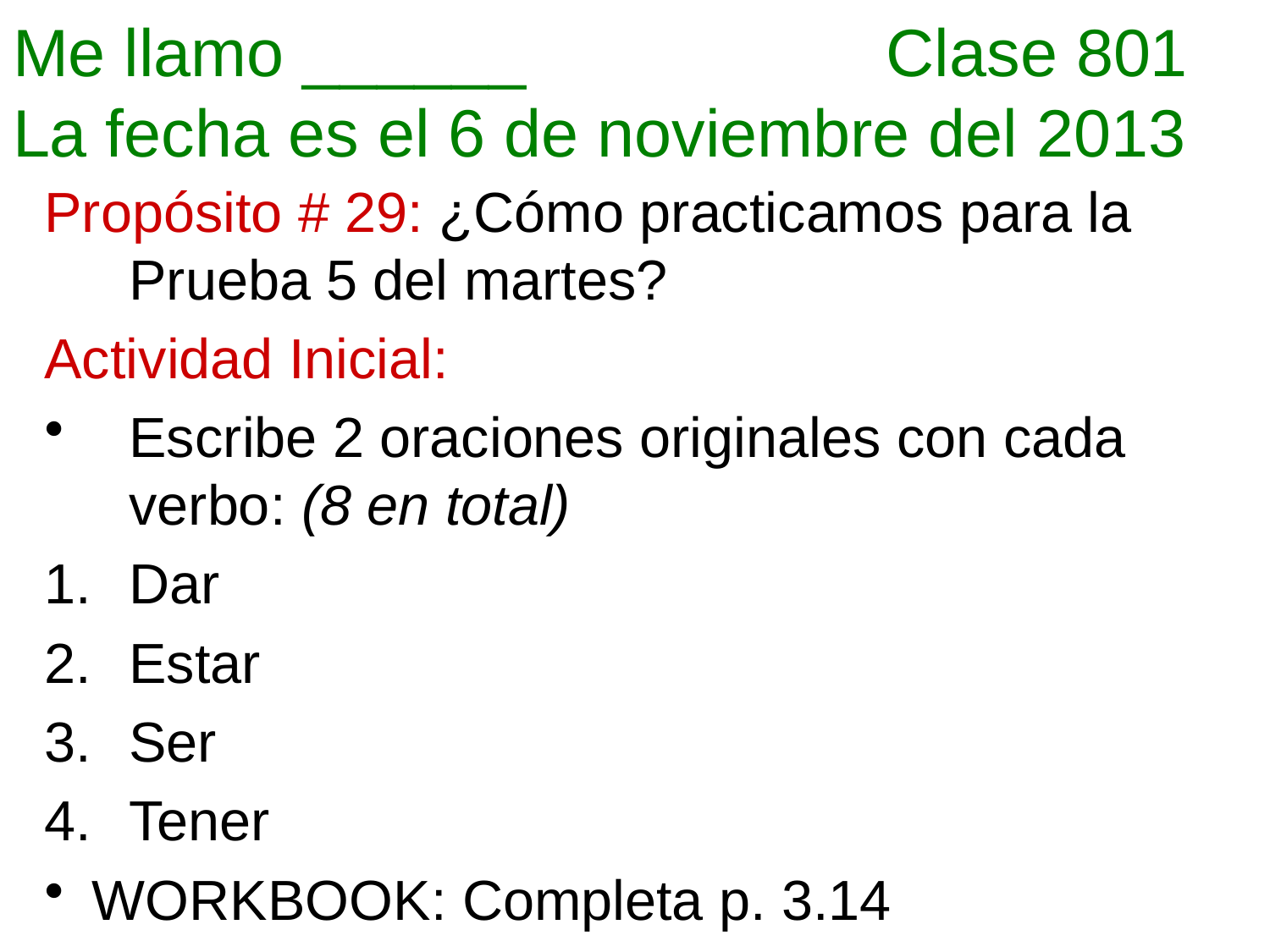

# Me llamo ______		      Clase 801 La fecha es el 6 de noviembre del 2013
Propósito # 29: ¿Cómo practicamos para la Prueba 5 del martes?
Actividad Inicial:
Escribe 2 oraciones originales con cada verbo: (8 en total)
Dar
Estar
Ser
Tener
WORKBOOK: Completa p. 3.14